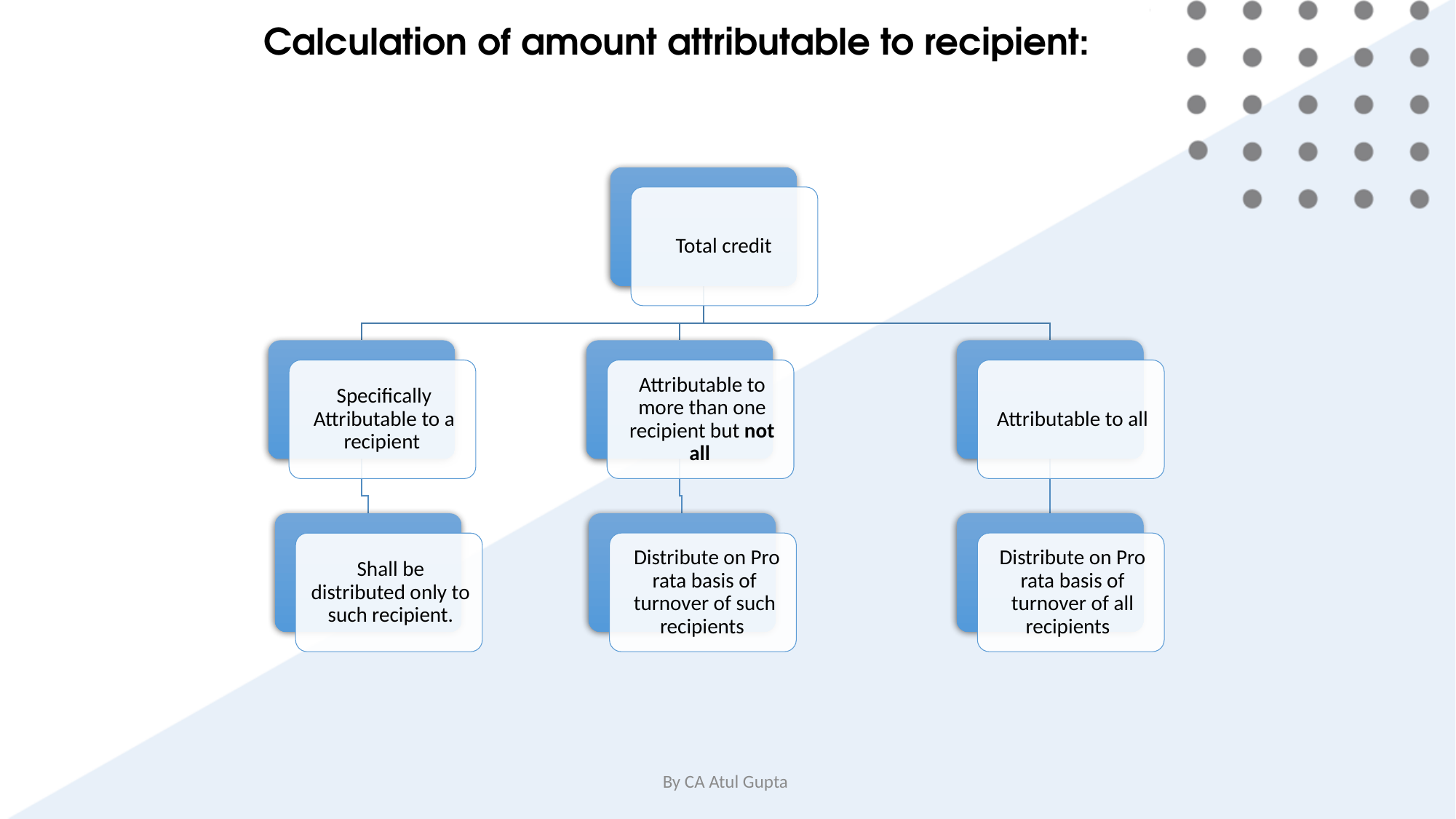

Calculation of amount attributable to recipient:
Total credit
Specifically Attributable to a recipient
Shall be distributed only to such recipient.
Attributable to more than one recipient but not all
 Distribute on Pro rata basis of turnover of such recipients
Attributable to all
Distribute on Pro rata basis of turnover of all recipients
By CA Atul Gupta